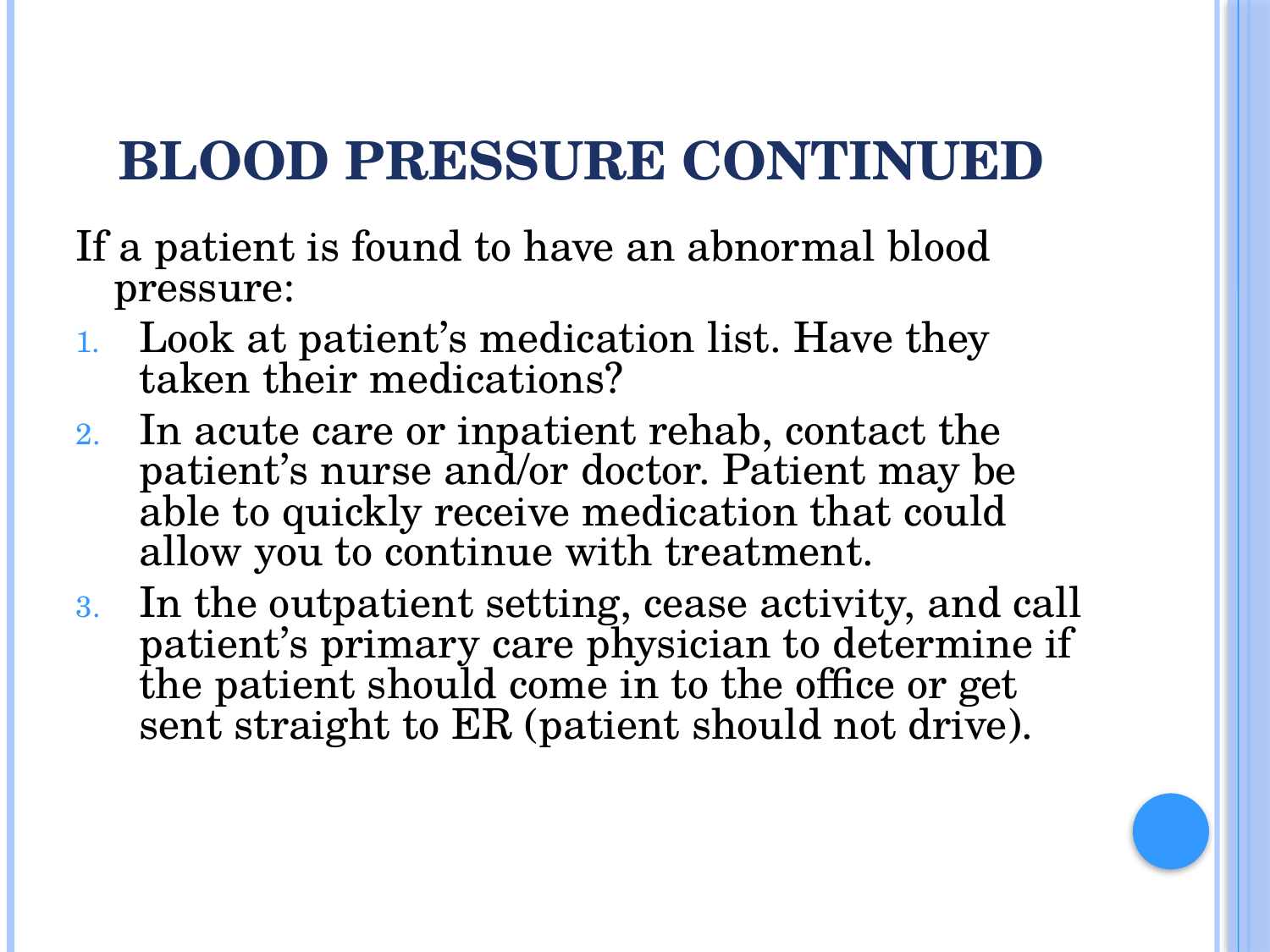

# Blood Pressure Continued
If a patient is found to have an abnormal blood pressure:
Look at patient’s medication list. Have they taken their medications?
In acute care or inpatient rehab, contact the patient’s nurse and/or doctor. Patient may be able to quickly receive medication that could allow you to continue with treatment.
In the outpatient setting, cease activity, and call patient’s primary care physician to determine if the patient should come in to the office or get sent straight to ER (patient should not drive).